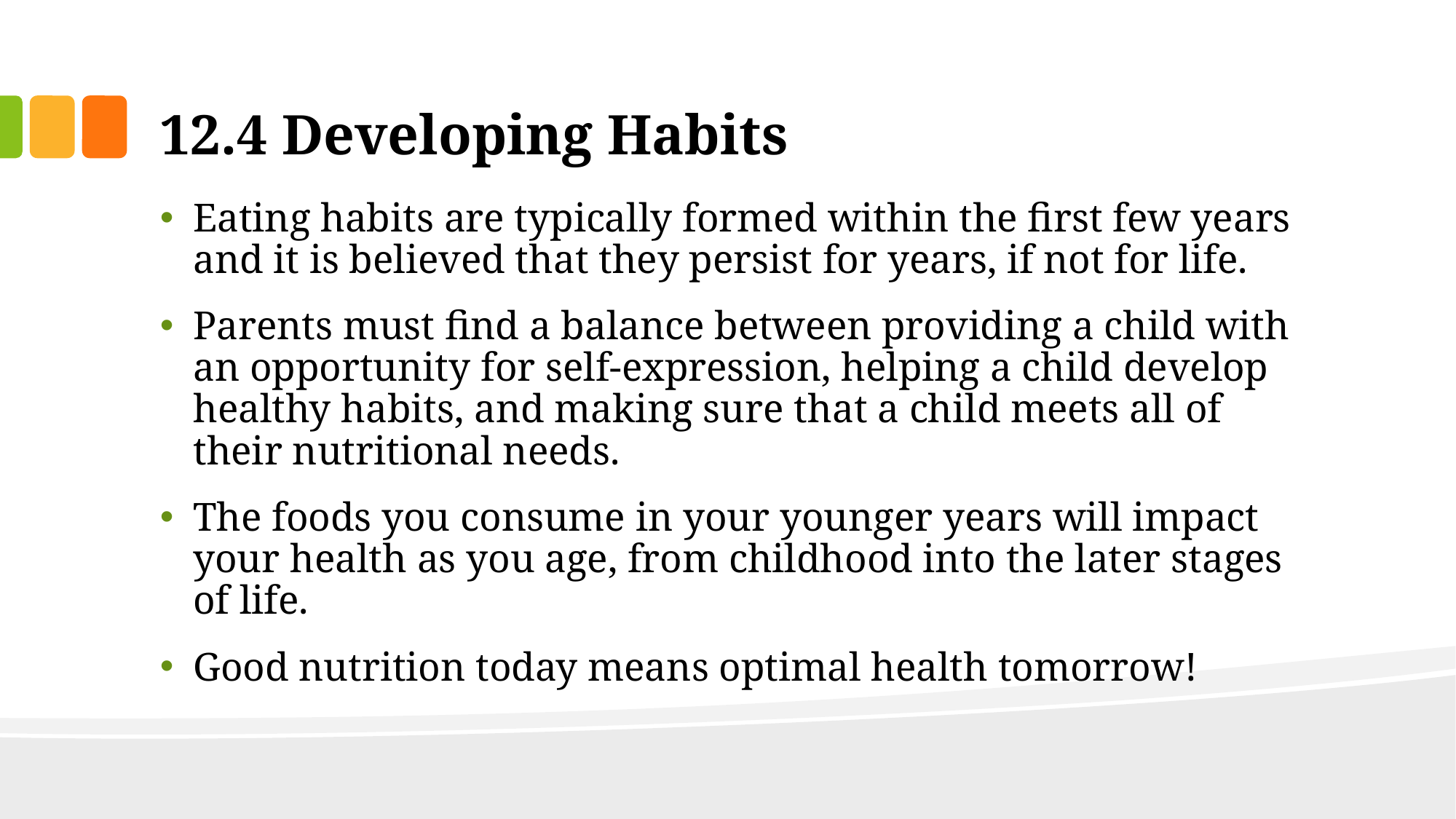

# 12.4 Developing Habits
Eating habits are typically formed within the first few years and it is believed that they persist for years, if not for life.
Parents must find a balance between providing a child with an opportunity for self-expression, helping a child develop healthy habits, and making sure that a child meets all of their nutritional needs.
The foods you consume in your younger years will impact your health as you age, from childhood into the later stages of life.
Good nutrition today means optimal health tomorrow!